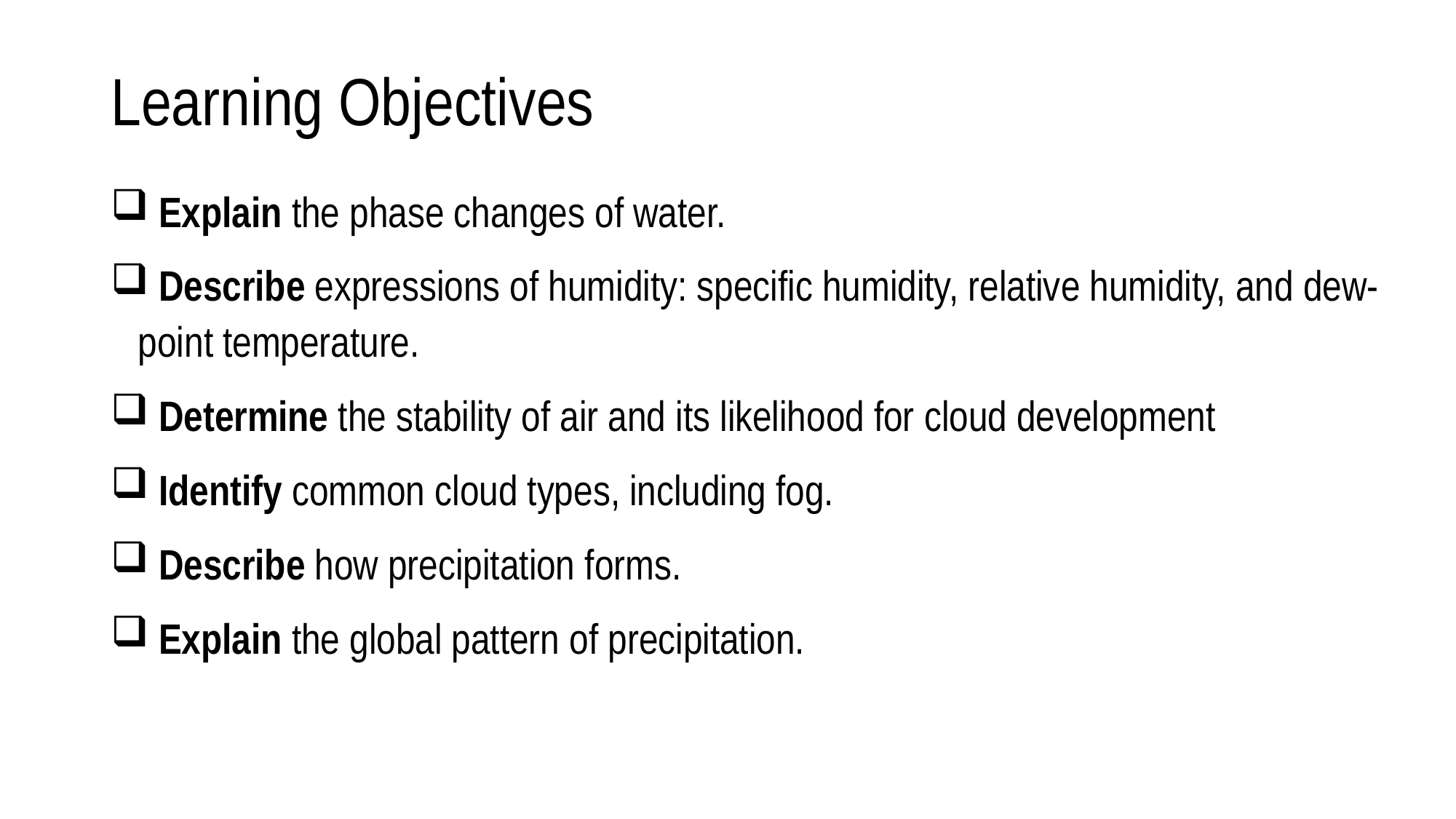

# Learning Objectives
 Explain the phase changes of water.
 Describe expressions of humidity: specific humidity, relative humidity, and dew-point temperature.
 Determine the stability of air and its likelihood for cloud development
 Identify common cloud types, including fog.
 Describe how precipitation forms.
 Explain the global pattern of precipitation.